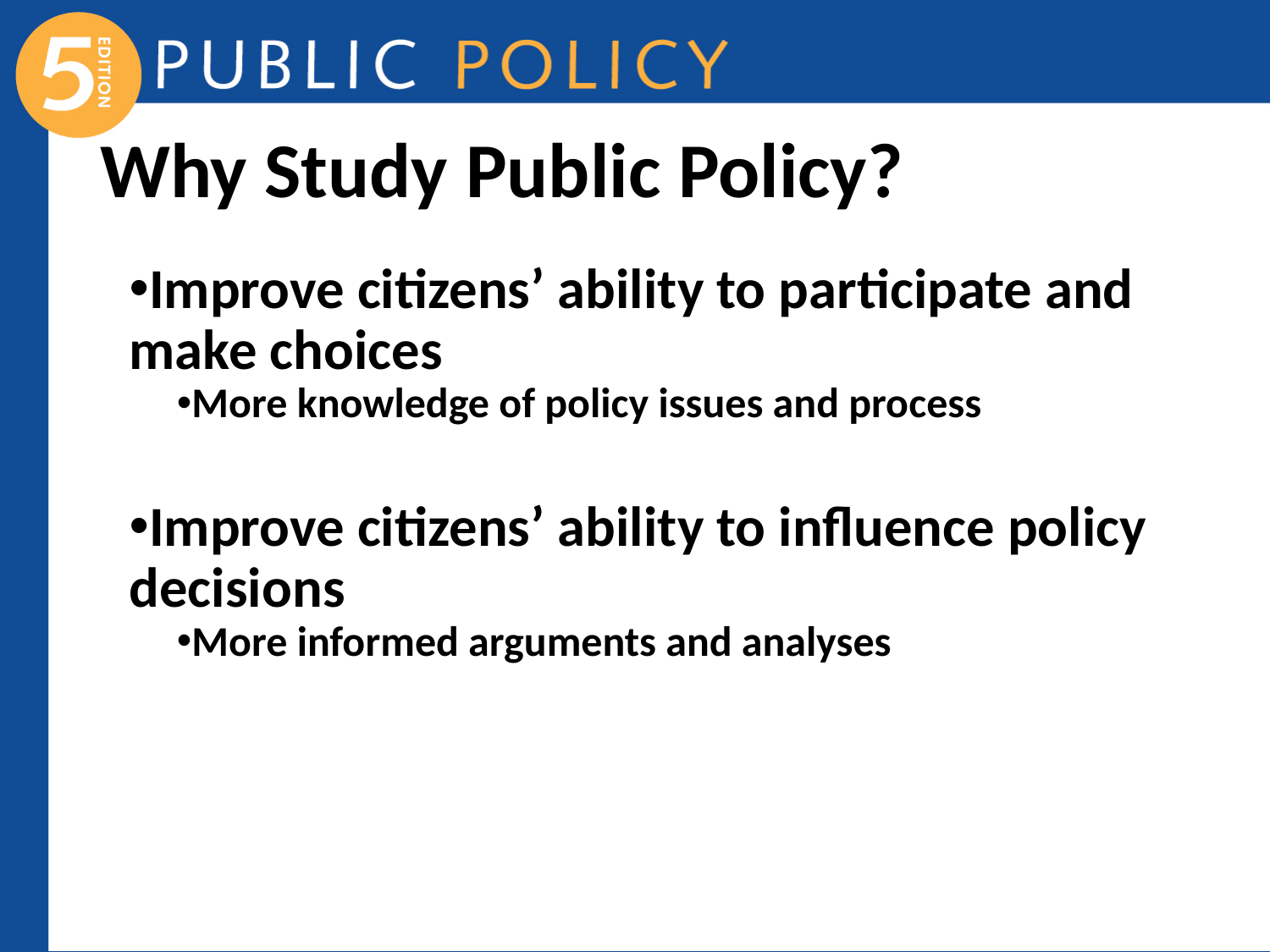

# Why Study Public Policy?
Improve citizens’ ability to participate and make choices
More knowledge of policy issues and process

Improve citizens’ ability to influence policy decisions
More informed arguments and analyses